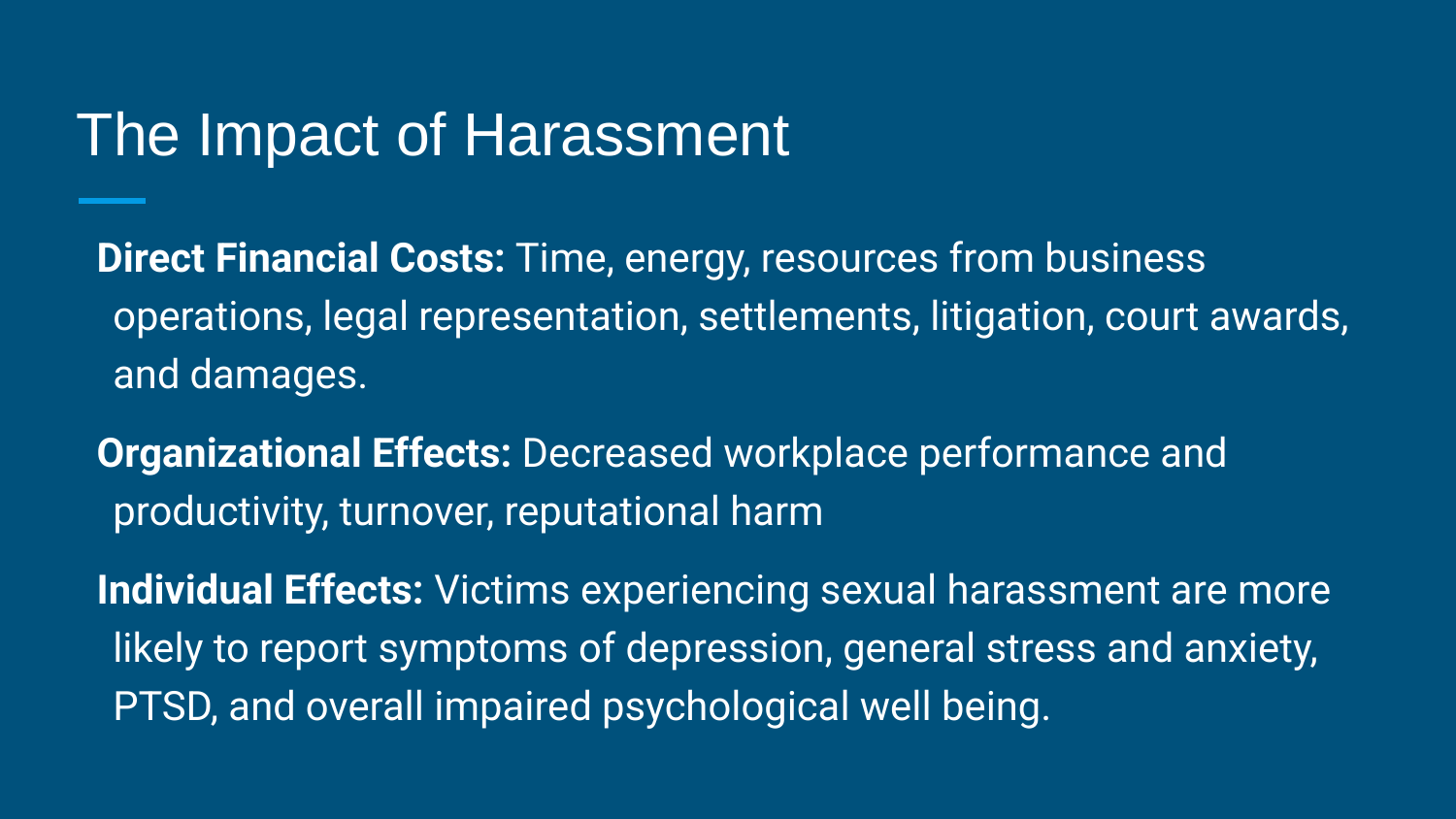

# The Impact of Harassment
Direct Financial Costs: Time, energy, resources from business operations, legal representation, settlements, litigation, court awards, and damages.
Organizational Effects: Decreased workplace performance and productivity, turnover, reputational harm
Individual Effects: Victims experiencing sexual harassment are more likely to report symptoms of depression, general stress and anxiety, PTSD, and overall impaired psychological well being.